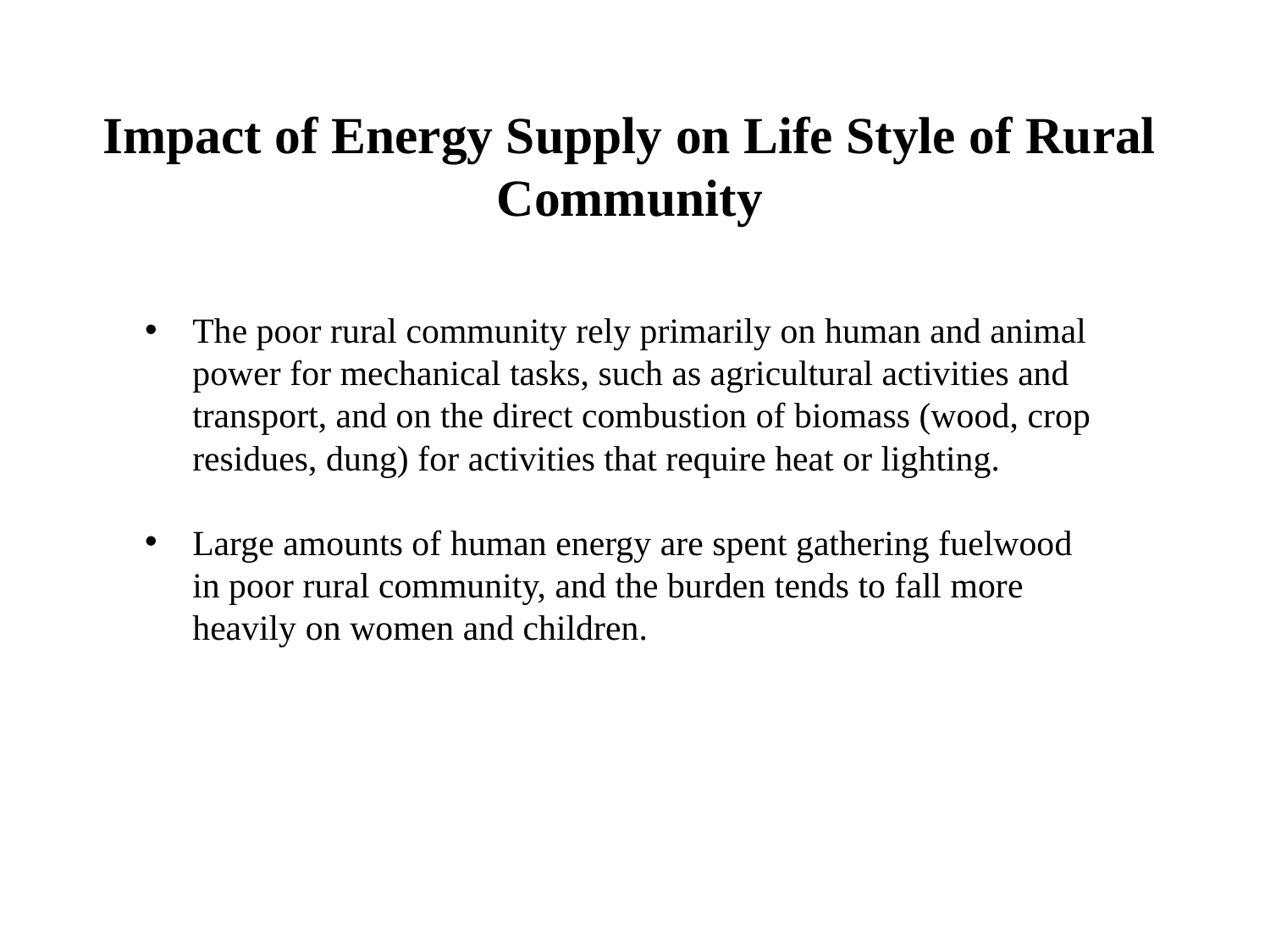

# Impact of Energy Supply on Life Style of Rural Community

The poor rural community rely primarily on human and animal power for mechanical tasks, such as agricultural activities and transport, and on the direct combustion of biomass (wood, crop residues, dung) for activities that require heat or lighting.

Large amounts of human energy are spent gathering fuelwood in poor rural community, and the burden tends to fall more heavily on women and children.